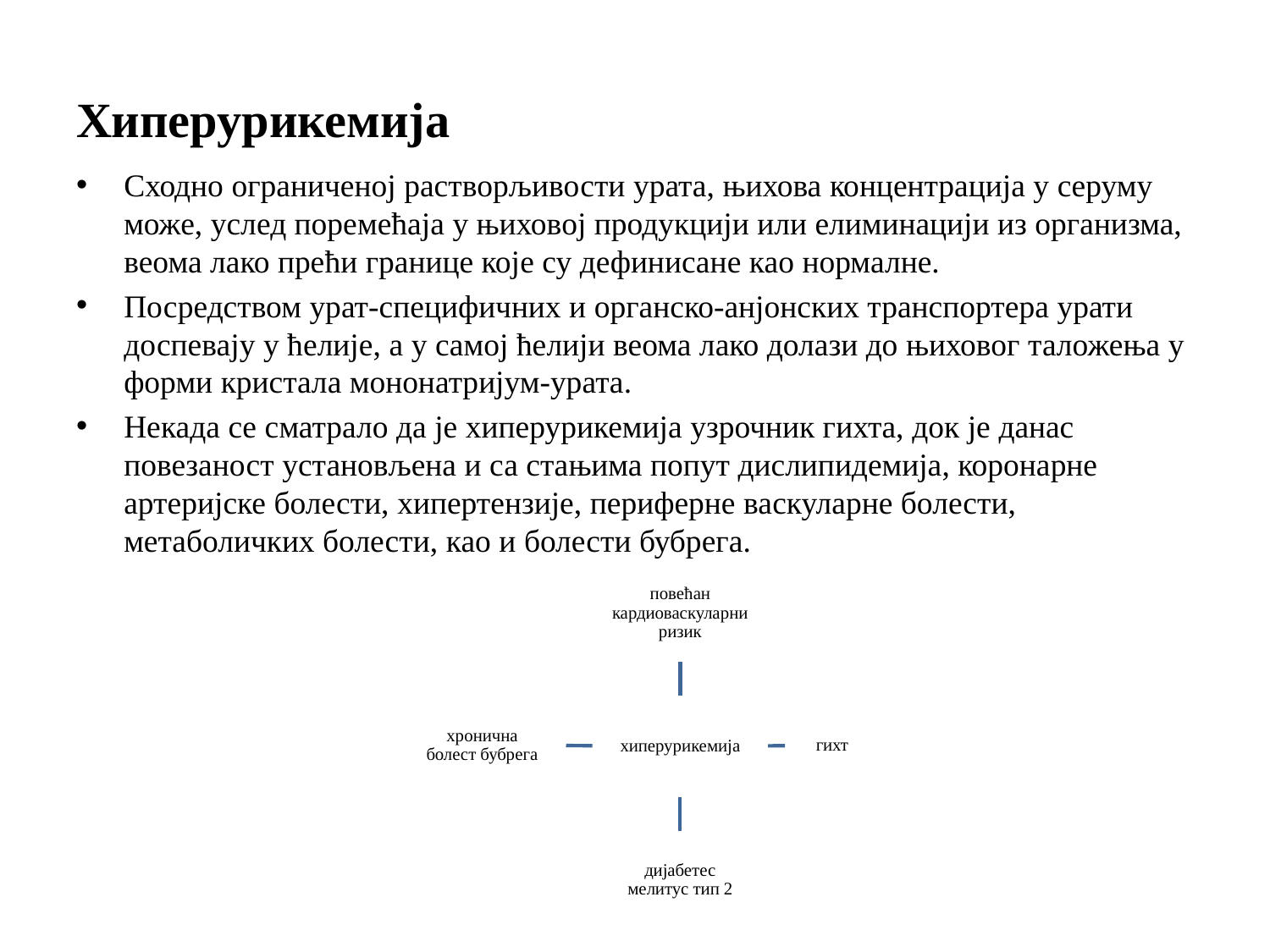

# Хиперурикемија
Сходно ограниченој растворљивости урата, њихова концентрација у серуму може, услед поремећаја у њиховој продукцији или елиминацији из организма, веома лако прећи границе које су дефинисане као нормалне.
Посредством урат-специфичних и органско-анјонских транспортера урати доспевају у ћелије, а у самој ћелији веома лако долази до њиховог таложења у форми кристала мононатријум-урата.
Некада се сматрало да је хиперурикемија узрочник гихта, док је данас повезаност установљена и са стањима попут дислипидемија, коронарне артеријске болести, хипертензије, периферне васкуларне болести, метаболичких болести, као и болести бубрега.
хиперурикемија

повећан кардиоваскуларни ризик

гихт

дијабетес мелитус тип 2

хронична болест бубрега